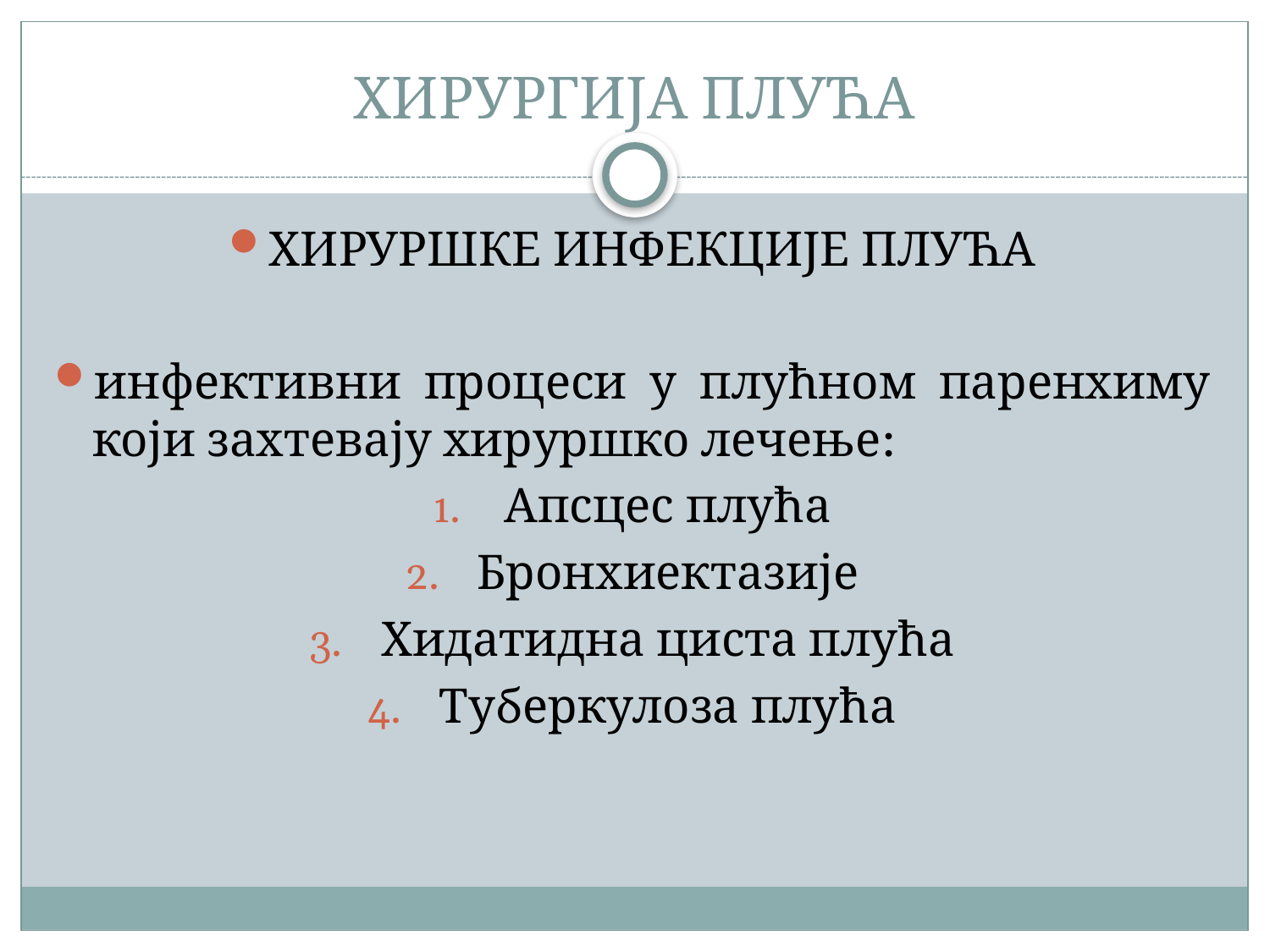

# ХИРУРГИЈА ПЛУЋА
ХИРУРШКЕ ИНФЕКЦИЈЕ ПЛУЋА

инфективни процеси у плућном паренхиму који захтевају хируршко лечење:
Апсцес плућа
Бронхиектазије
Хидатидна циста плућа
Туберкулоза плућа